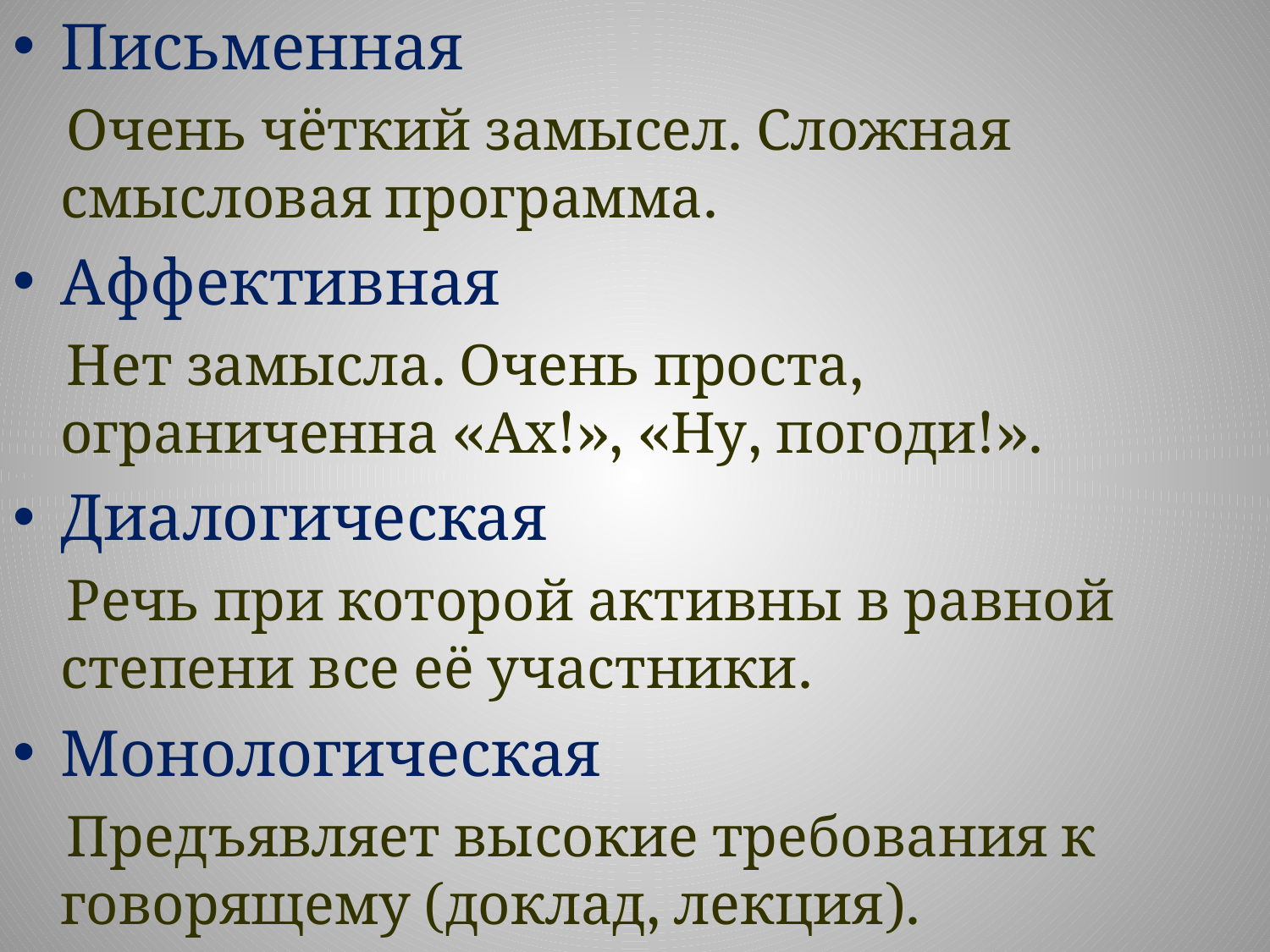

Письменная
    Очень чёткий замысел. Сложная смысловая программа.
Аффективная
    Нет замысла. Очень проста, ограниченна «Ах!», «Ну, погоди!».
Диалогическая
    Речь при которой активны в равной степени все её участники.
Монологическая
    Предъявляет высокие требования к говорящему (доклад, лекция).